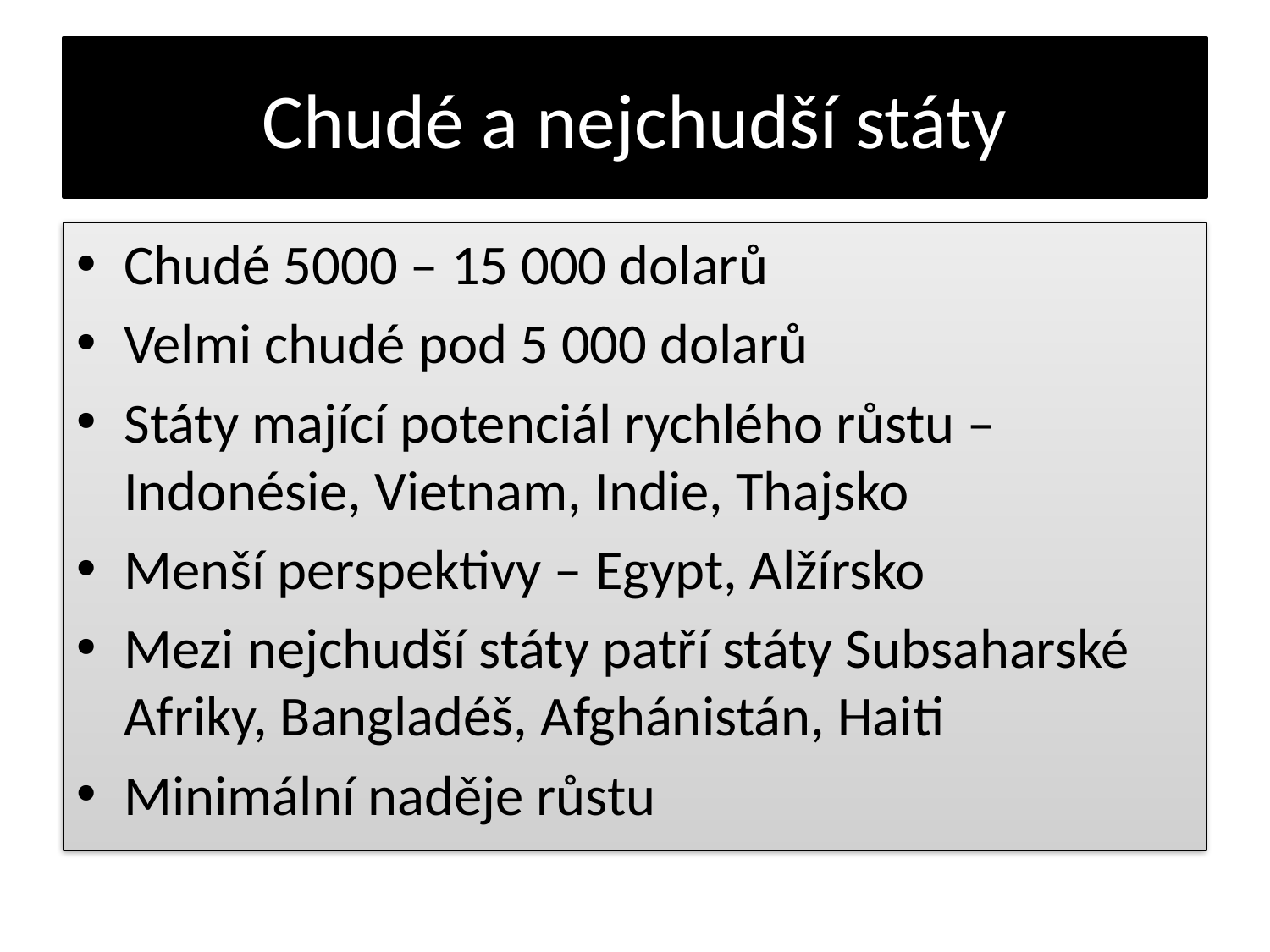

# Chudé a nejchudší státy
Chudé 5000 – 15 000 dolarů
Velmi chudé pod 5 000 dolarů
Státy mající potenciál rychlého růstu – Indonésie, Vietnam, Indie, Thajsko
Menší perspektivy – Egypt, Alžírsko
Mezi nejchudší státy patří státy Subsaharské Afriky, Bangladéš, Afghánistán, Haiti
Minimální naděje růstu